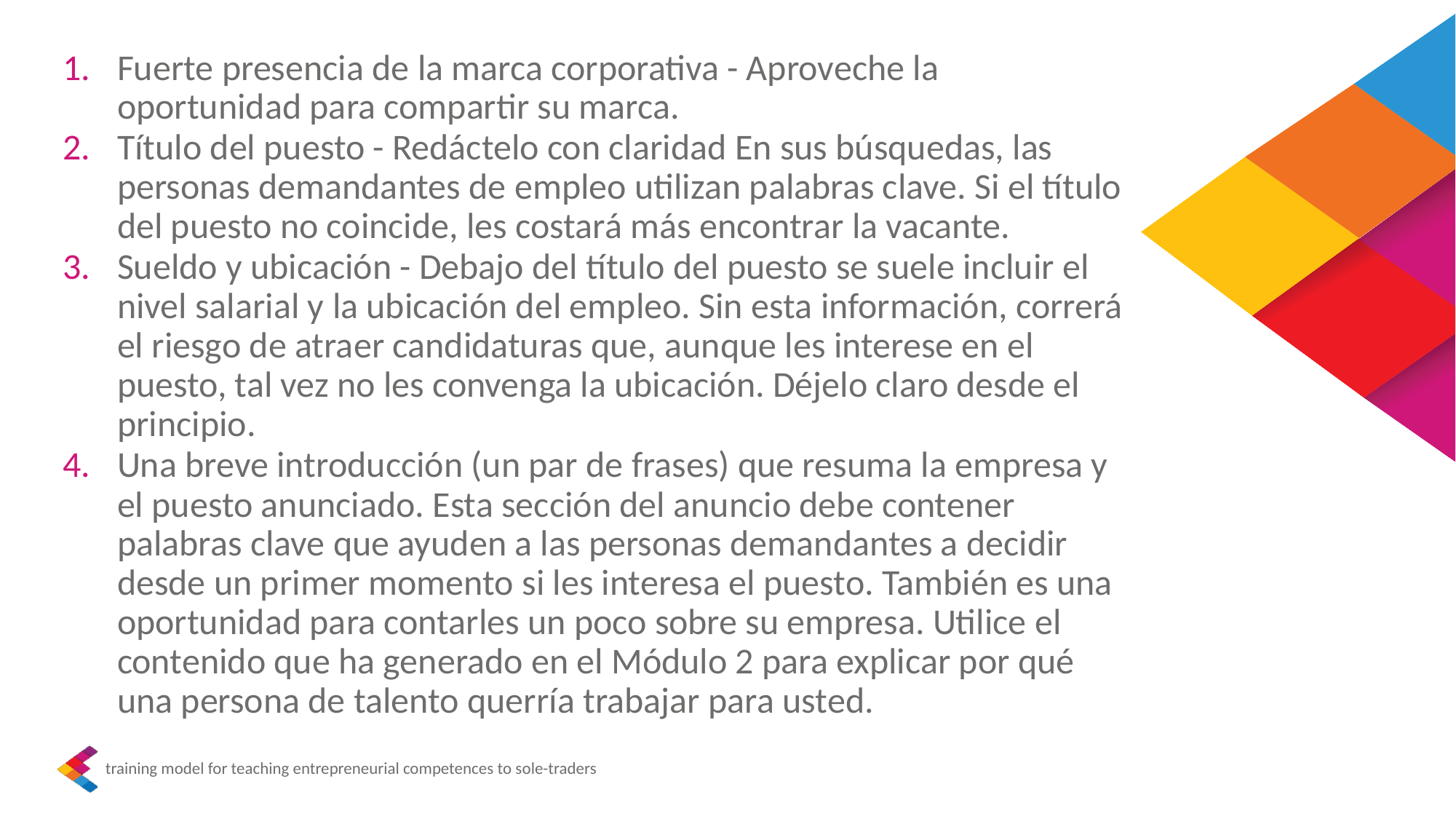

Fuerte presencia de la marca corporativa - Aproveche la oportunidad para compartir su marca.
Título del puesto - Redáctelo con claridad En sus búsquedas, las personas demandantes de empleo utilizan palabras clave. Si el título del puesto no coincide, les costará más encontrar la vacante.
Sueldo y ubicación - Debajo del título del puesto se suele incluir el nivel salarial y la ubicación del empleo. Sin esta información, correrá el riesgo de atraer candidaturas que, aunque les interese en el puesto, tal vez no les convenga la ubicación. Déjelo claro desde el principio.
Una breve introducción (un par de frases) que resuma la empresa y el puesto anunciado. Esta sección del anuncio debe contener palabras clave que ayuden a las personas demandantes a decidir desde un primer momento si les interesa el puesto. También es una oportunidad para contarles un poco sobre su empresa. Utilice el contenido que ha generado en el Módulo 2 para explicar por qué una persona de talento querría trabajar para usted.